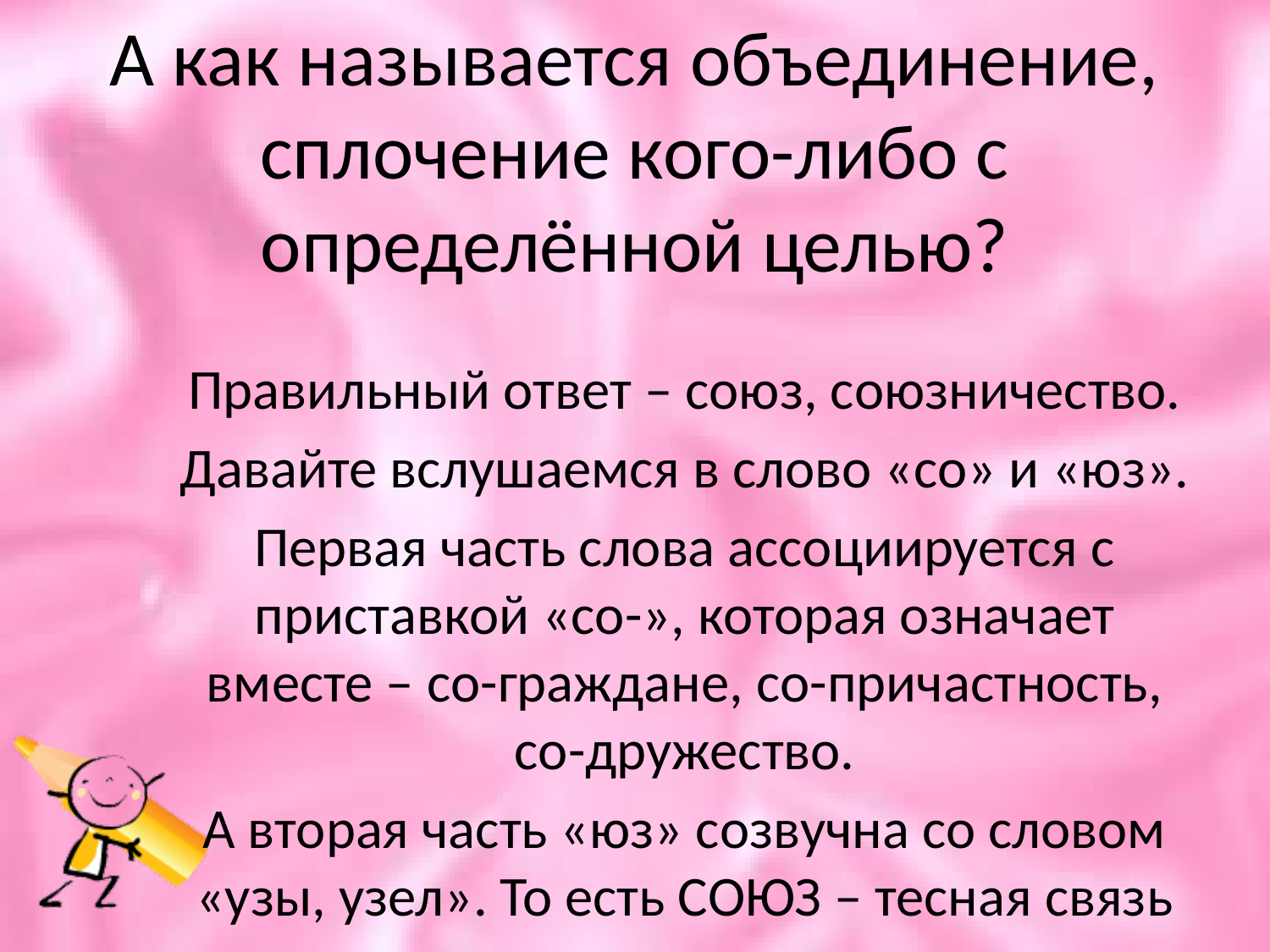

# А как называется объединение, сплочение кого-либо с определённой целью?
Правильный ответ – союз, союзничество.
Давайте вслушаемся в слово «со» и «юз».
Первая часть слова ассоциируется с приставкой «со-», которая означает вместе – со-граждане, со-причастность, со-дружество.
А вторая часть «юз» созвучна со словом «узы, узел». То есть СОЮЗ – тесная связь